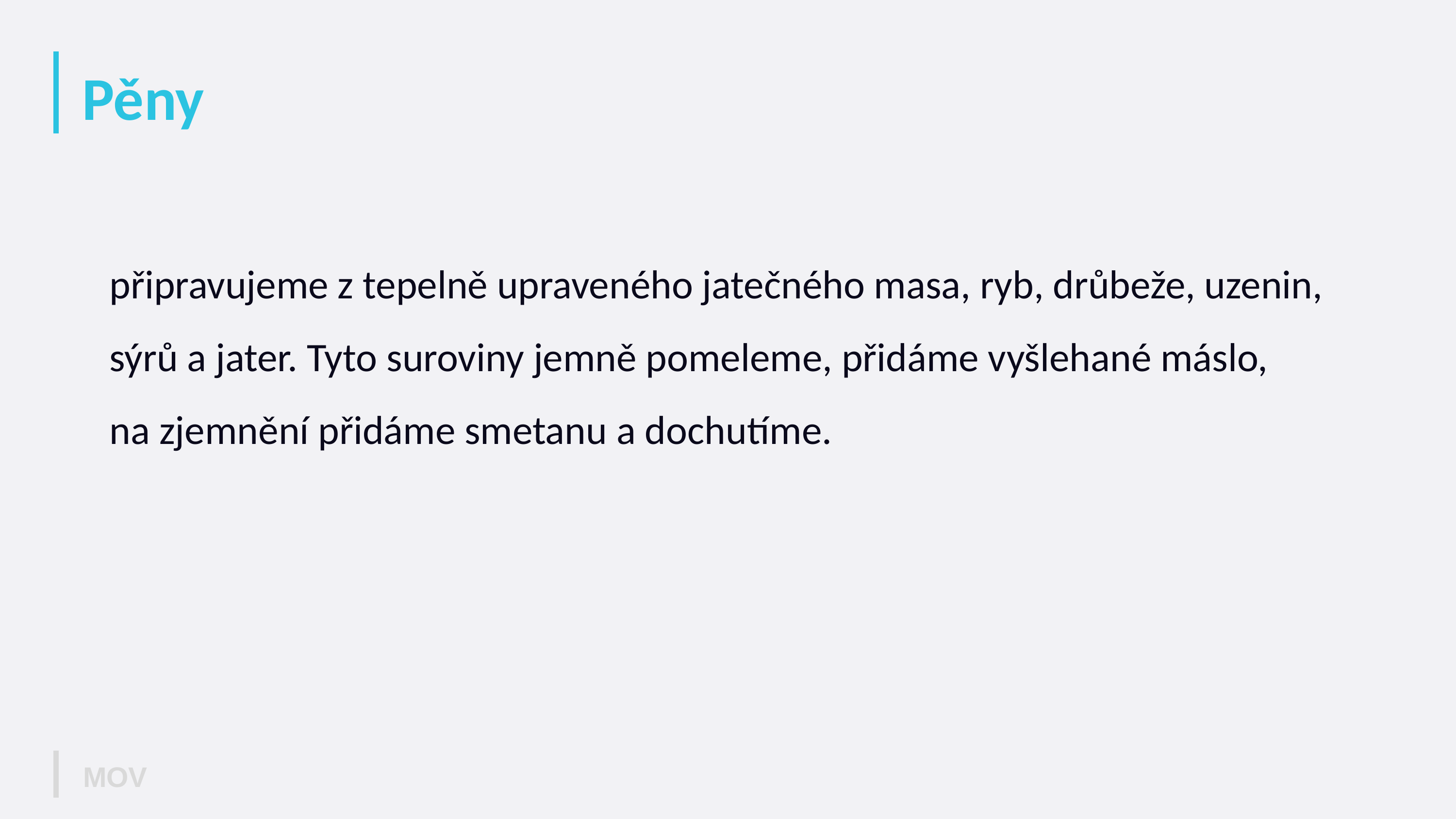

# Pěny

připravujeme z tepelně upraveného jatečného masa, ryb, drůbeže, uzenin, sýrů a jater. Tyto suroviny jemně pomeleme, přidáme vyšlehané máslo,
na zjemnění přidáme smetanu a dochutíme.